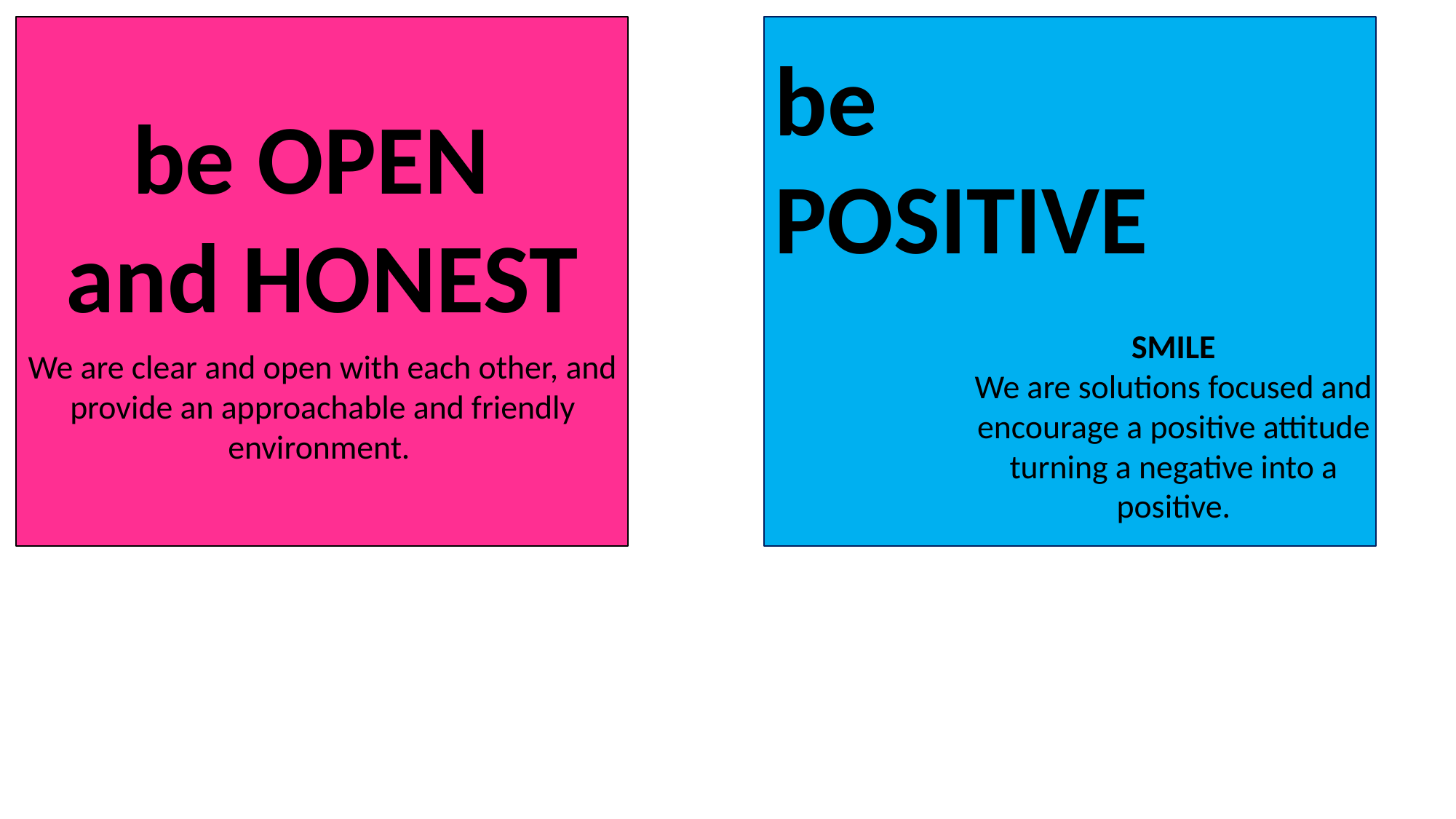

be POSITIVE
be OPEN
and HONEST
SMILE
We are solutions focused and encourage a positive attitude turning a negative into a positive.
We are clear and open with each other, and provide an approachable and friendly environment.